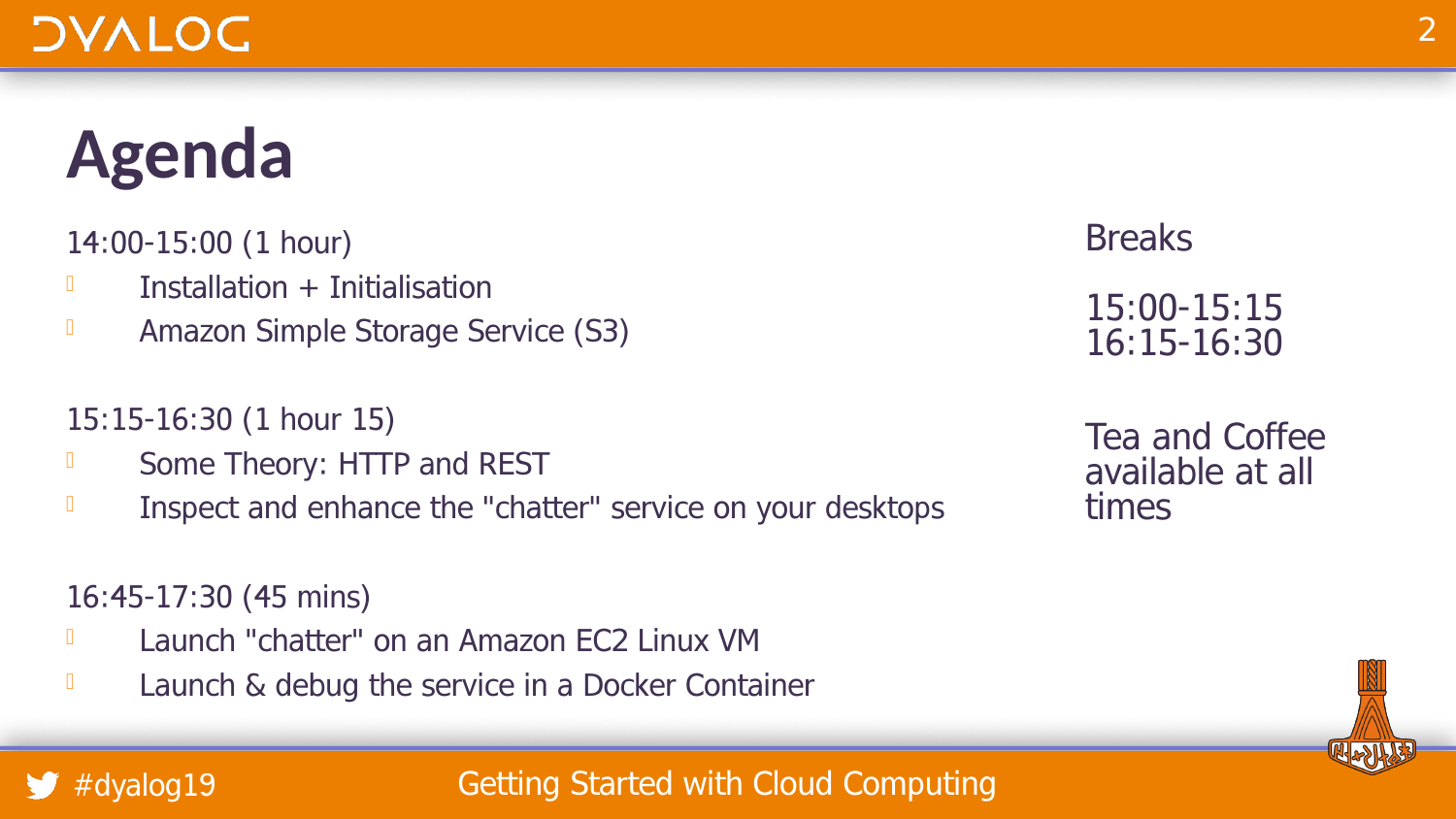

# Agenda
14:00-15:00 (1 hour)
Installation + Initialisation
Amazon Simple Storage Service (S3)

15:15-16:30 (1 hour 15)
Some Theory: HTTP and REST
Inspect and enhance the "chatter" service on your desktops

16:45-17:30 (45 mins)
Launch "chatter" on an Amazon EC2 Linux VM
Launch & debug the service in a Docker Container

Breaks
15:00-15:15
16:15-16:30

Tea and Coffee available at all times